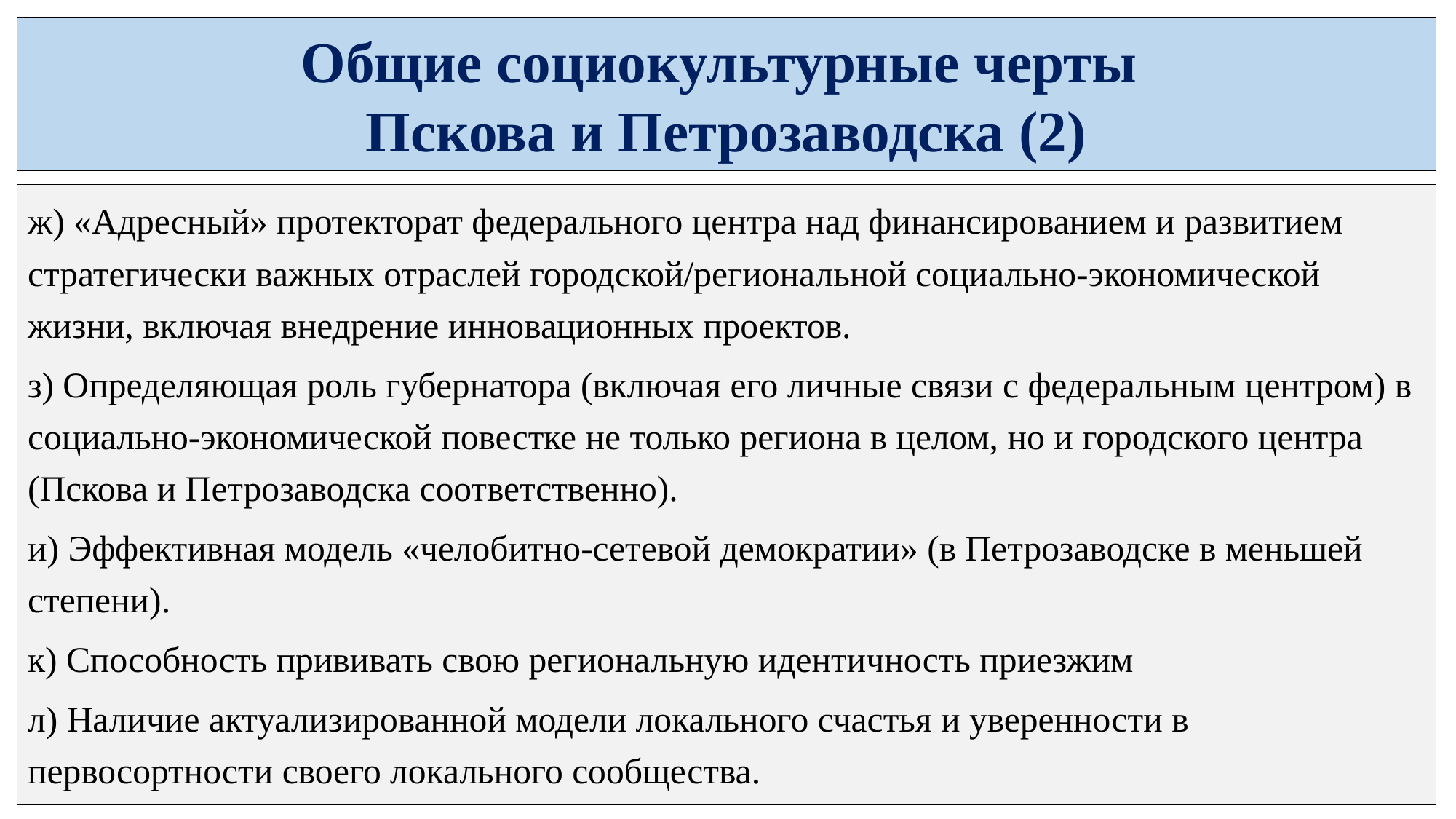

# Общие социокультурные черты Пскова и Петрозаводска (2)
ж) «Адресный» протекторат федерального центра над финансированием и развитием стратегически важных отраслей городской/региональной социально-экономической жизни, включая внедрение инновационных проектов.
з) Определяющая роль губернатора (включая его личные связи с федеральным центром) в социально-экономической повестке не только региона в целом, но и городского центра (Пскова и Петрозаводска соответственно).
и) Эффективная модель «челобитно-сетевой демократии» (в Петрозаводске в меньшей степени).
к) Способность прививать свою региональную идентичность приезжим
л) Наличие актуализированной модели локального счастья и уверенности в первосортности своего локального сообщества.